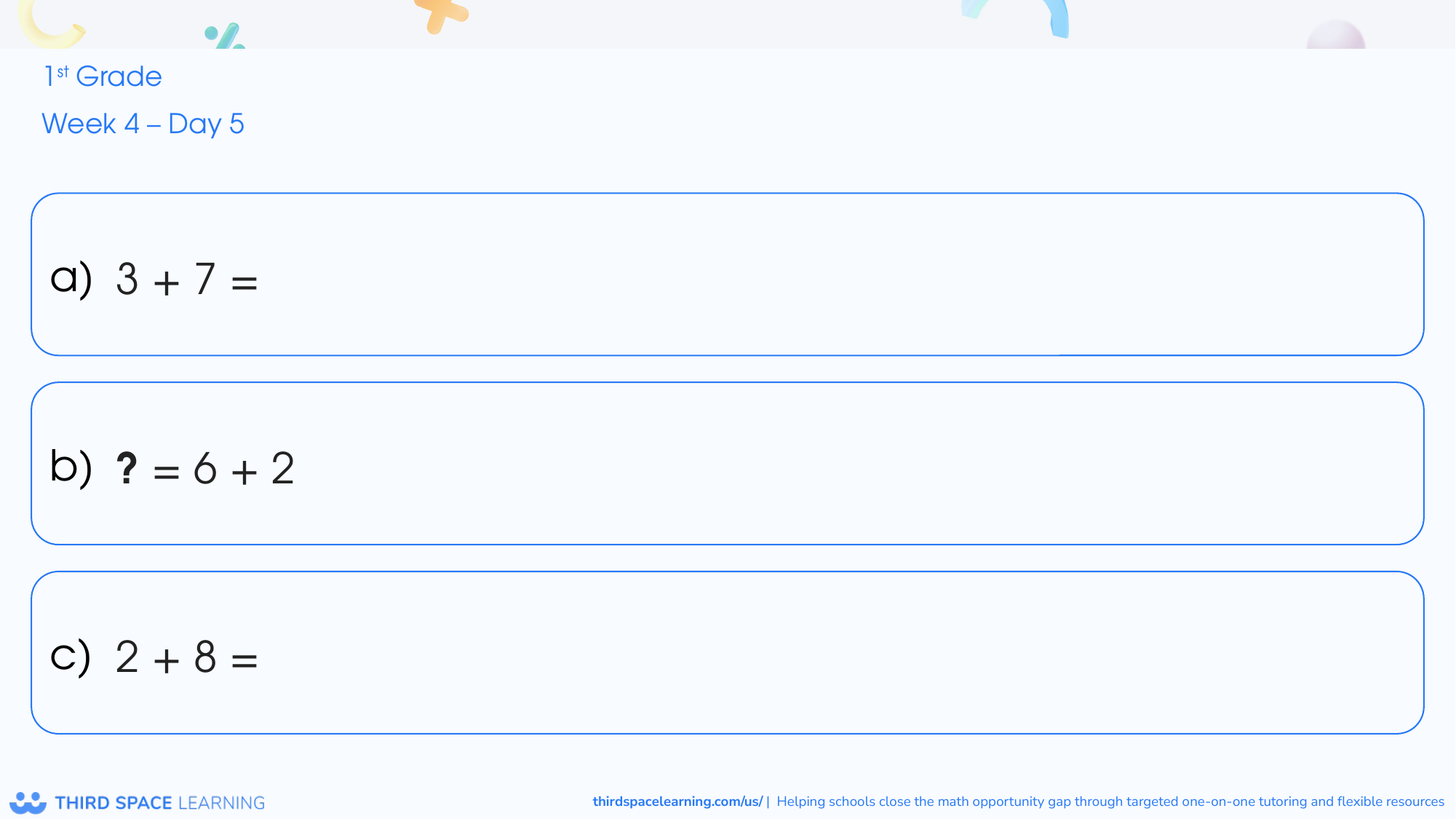

1st Grade
Week 4 – Day 5
3 + 7 =
? = 6 + 2
2 + 8 =